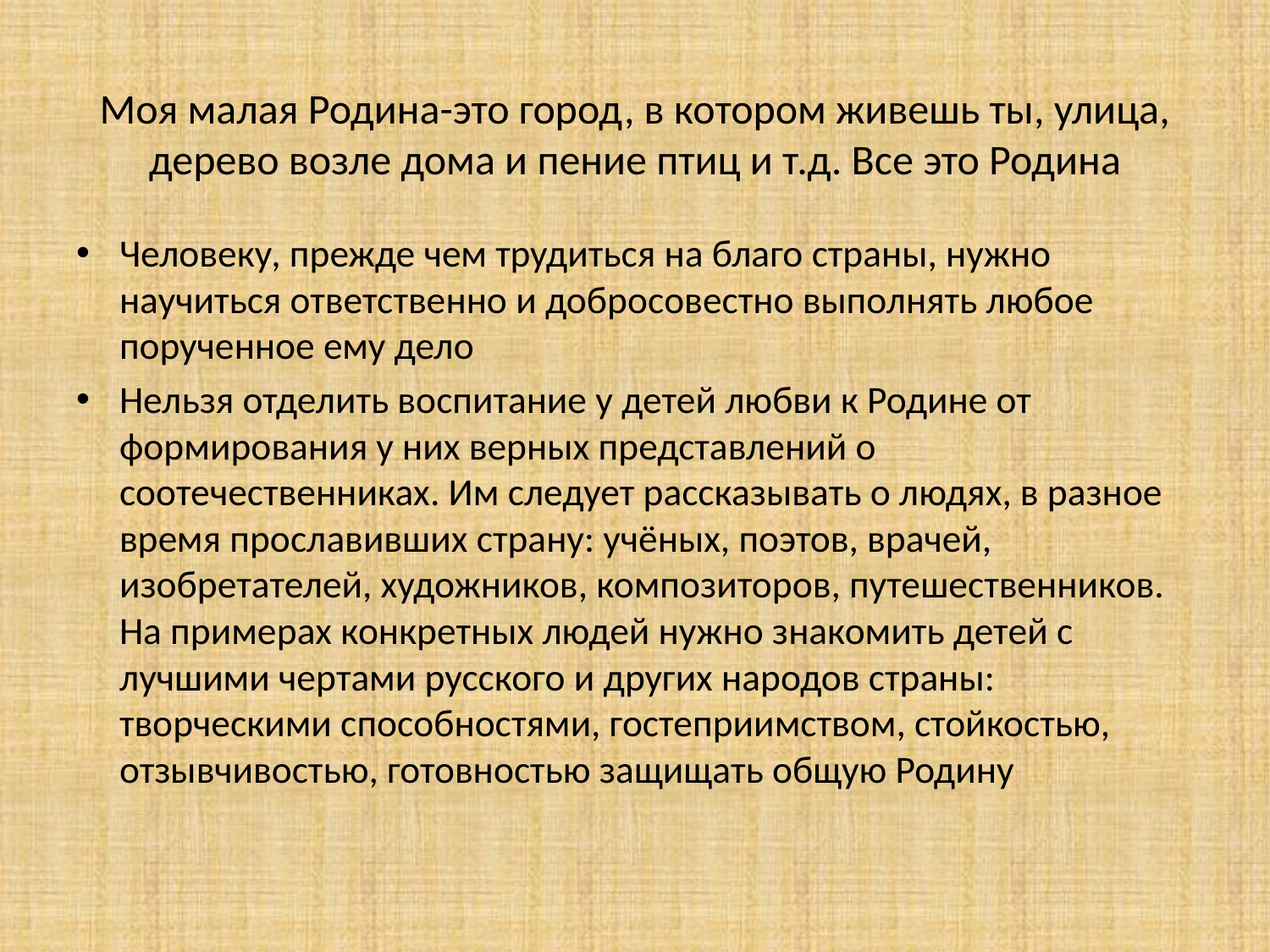

# Моя малая Родина-это город, в котором живешь ты, улица, дерево возле дома и пение птиц и т.д. Все это Родина
Человеку, прежде чем трудиться на благо страны, нужно научиться ответственно и добросовестно выполнять любое порученное ему дело
Нельзя отделить воспитание у детей любви к Родине от формирования у них верных представлений о соотечественниках. Им следует рассказывать о людях, в разное время прославивших страну: учёных, поэтов, врачей, изобретателей, художников, композиторов, путешественников. На примерах конкретных людей нужно знакомить детей с лучшими чертами русского и других народов страны: творческими способностями, гостеприимством, стойкостью, отзывчивостью, готовностью защищать общую Родину